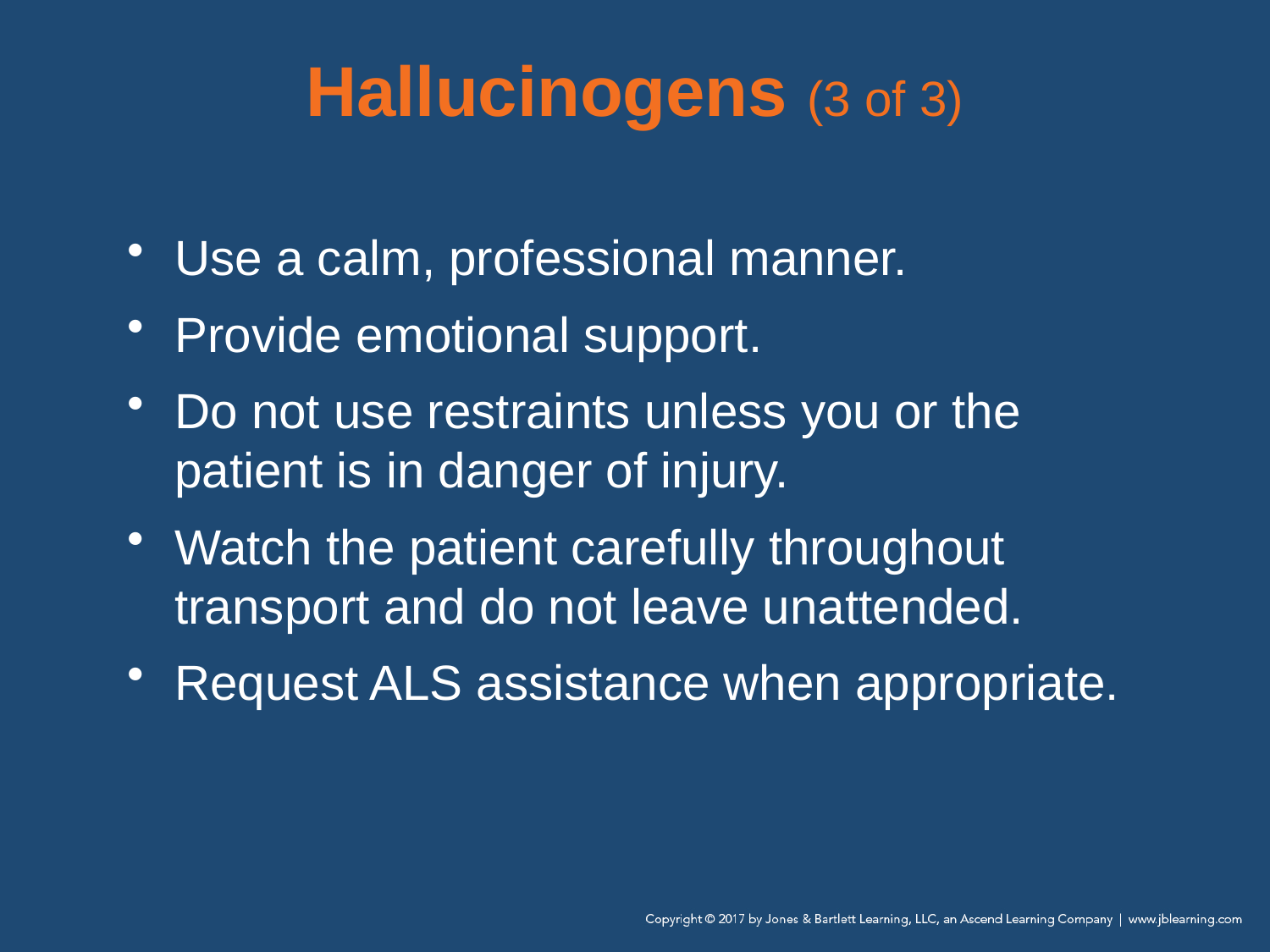

# Hallucinogens (3 of 3)
Use a calm, professional manner.
Provide emotional support.
Do not use restraints unless you or the patient is in danger of injury.
Watch the patient carefully throughout transport and do not leave unattended.
Request ALS assistance when appropriate.